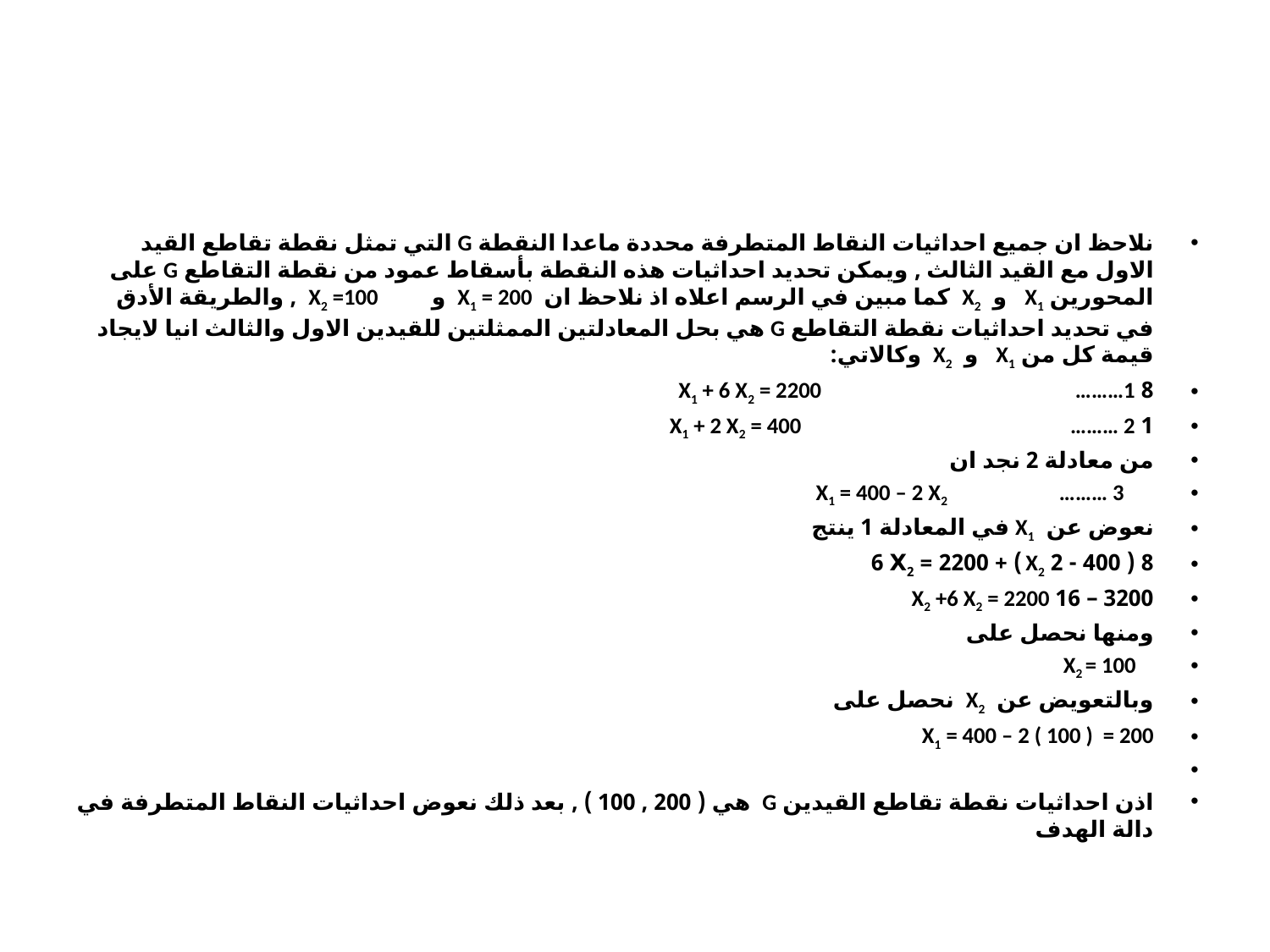

#
نلاحظ ان جميع احداثيات النقاط المتطرفة محددة ماعدا النقطة G التي تمثل نقطة تقاطع القيد  الاول مع القيد الثالث , ويمكن تحديد احداثيات هذه النقطة بأسقاط عمود من نقطة التقاطع G على المحورين X1   و  X2  كما مبين في الرسم اعلاه اذ نلاحظ ان  X1 = 200  و         X2 =100  , والطريقة الأدق في تحديد احداثيات نقطة التقاطع G هي بحل المعادلتين الممثلتين للقيدين الاول والثالث انيا لايجاد قيمة كل من X1   و  X2  وكالاتي:
8 X1 + 6 X2 = 2200                                                  ………1
1 X1 + 2 X2 = 400                                                     ……… 2
من معادلة 2 نجد ان
     X1 = 400 – 2 X2                      ……… 3
نعوض عن  X1 في المعادلة 1 ينتج
8 ( 400 - 2 X2 ) + 6 X2 = 2200
3200 – 16 X2 +6 X2 = 2200
ومنها نحصل على
   X2 = 100
وبالتعويض عن  X2  نحصل على
X1 = 400 – 2 ( 100 )  = 200

اذن احداثيات نقطة تقاطع القيدين G  هي ( 200 , 100 ) , بعد ذلك نعوض احداثيات النقاط المتطرفة في دالة الهدف